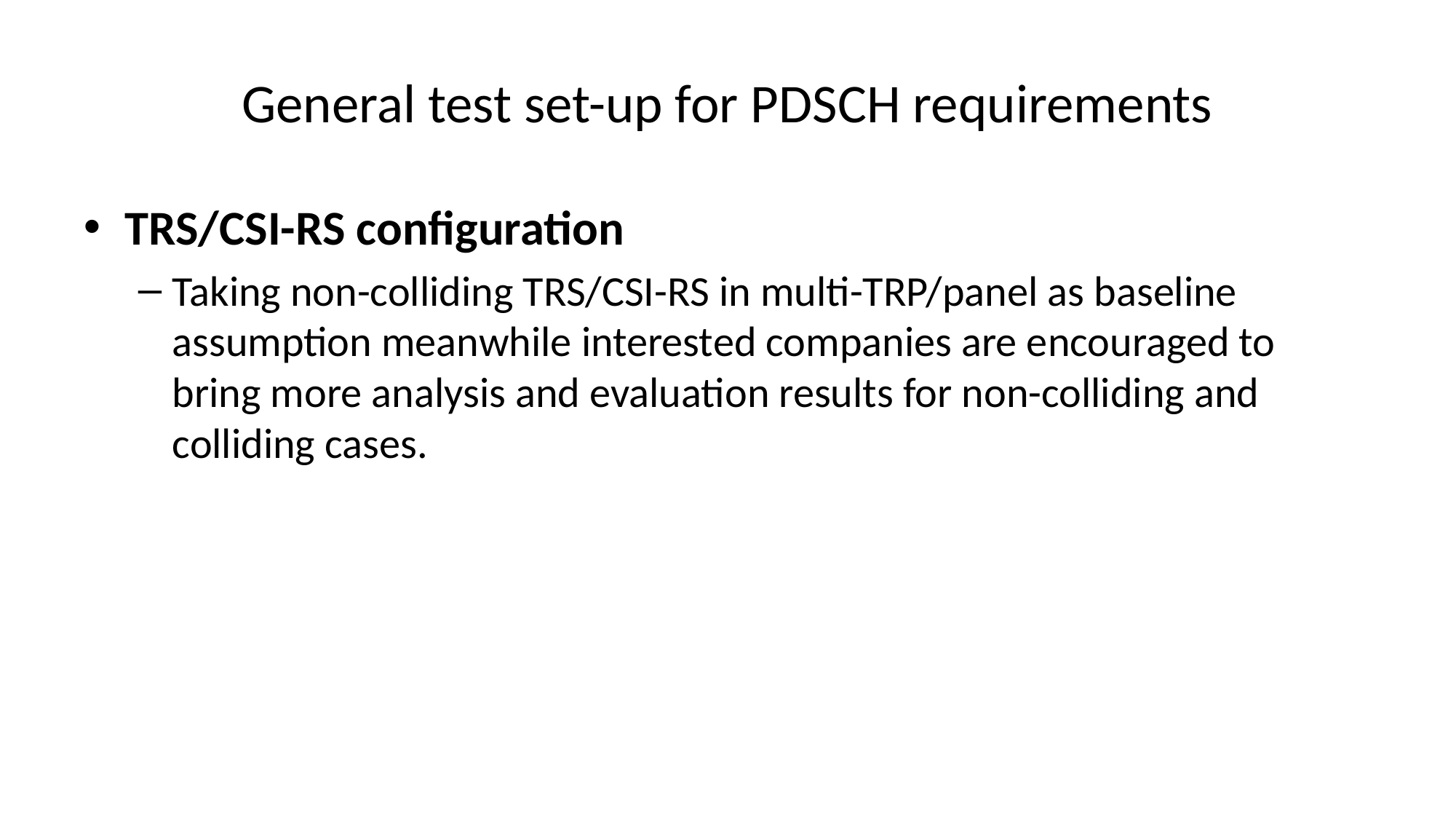

# General test set-up for PDSCH requirements
TRS/CSI-RS configuration
Taking non-colliding TRS/CSI-RS in multi-TRP/panel as baseline assumption meanwhile interested companies are encouraged to bring more analysis and evaluation results for non-colliding and colliding cases.